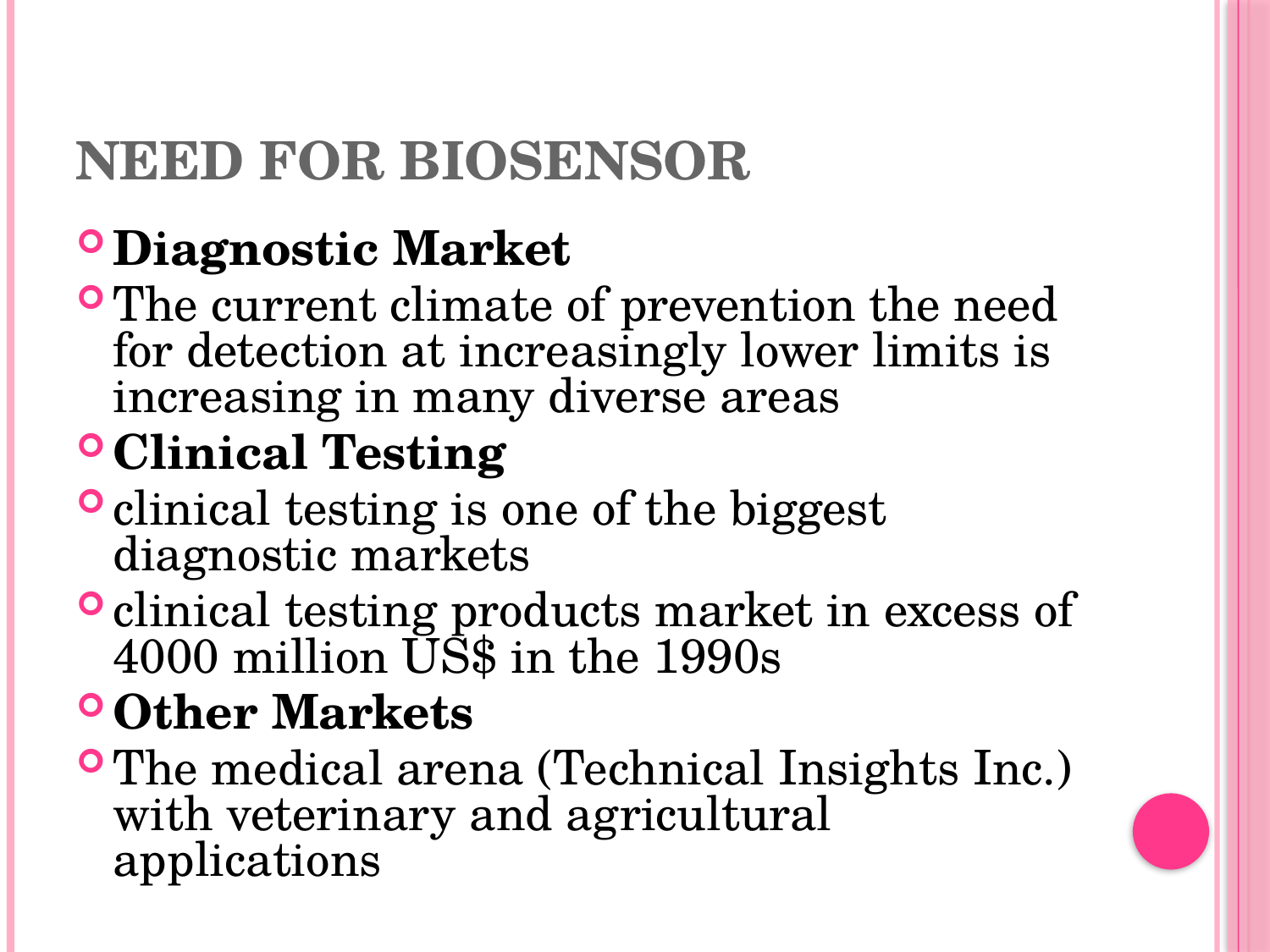

# Need for Biosensor
Diagnostic Market
The current climate of prevention the need for detection at increasingly lower limits is increasing in many diverse areas
Clinical Testing
clinical testing is one of the biggest diagnostic markets
clinical testing products market in excess of 4000 million US$ in the 1990s
Other Markets
The medical arena (Technical Insights Inc.) with veterinary and agricultural applications